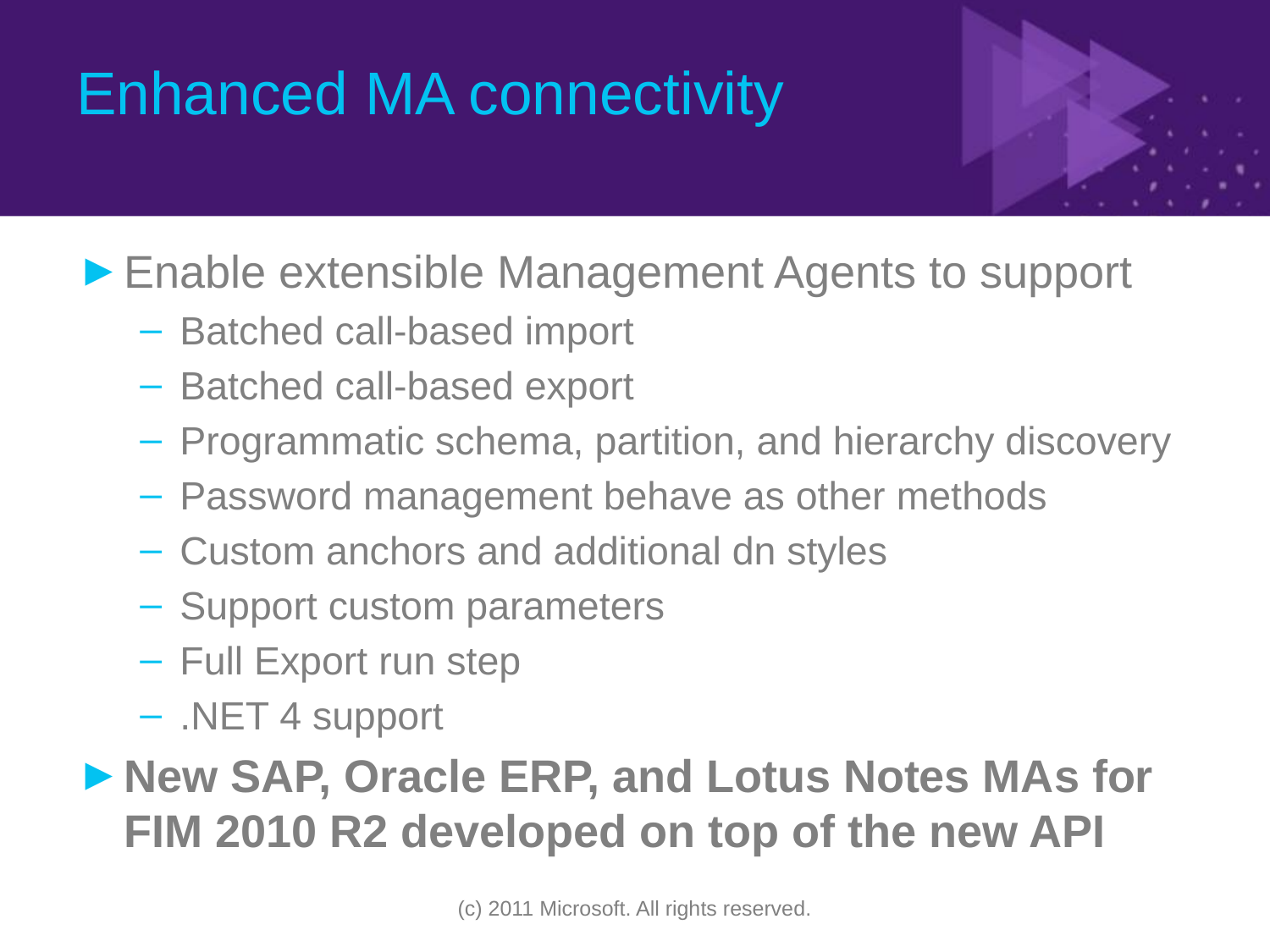

# Enhanced MA connectivity
Enable extensible Management Agents to support
Batched call-based import
Batched call-based export
Programmatic schema, partition, and hierarchy discovery
Password management behave as other methods
Custom anchors and additional dn styles
Support custom parameters
Full Export run step
.NET 4 support
New SAP, Oracle ERP, and Lotus Notes MAs for FIM 2010 R2 developed on top of the new API
(c) 2011 Microsoft. All rights reserved.